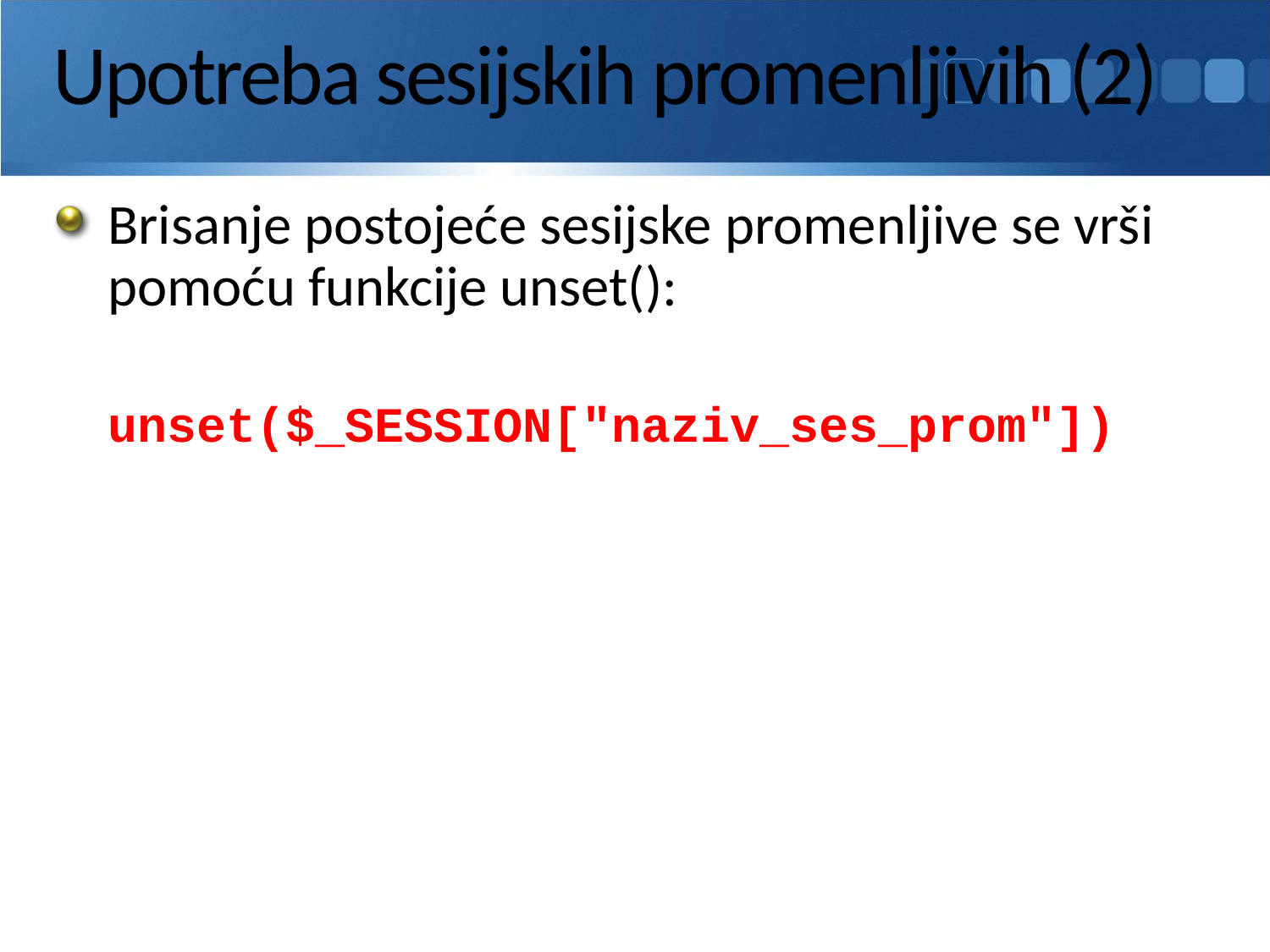

# Upotreba sesijskih promenljivih (2)
Brisanje postojeće sesijske promenljive se vrši pomoću funkcije unset():

	unset($_SESSION["naziv_ses_prom"])